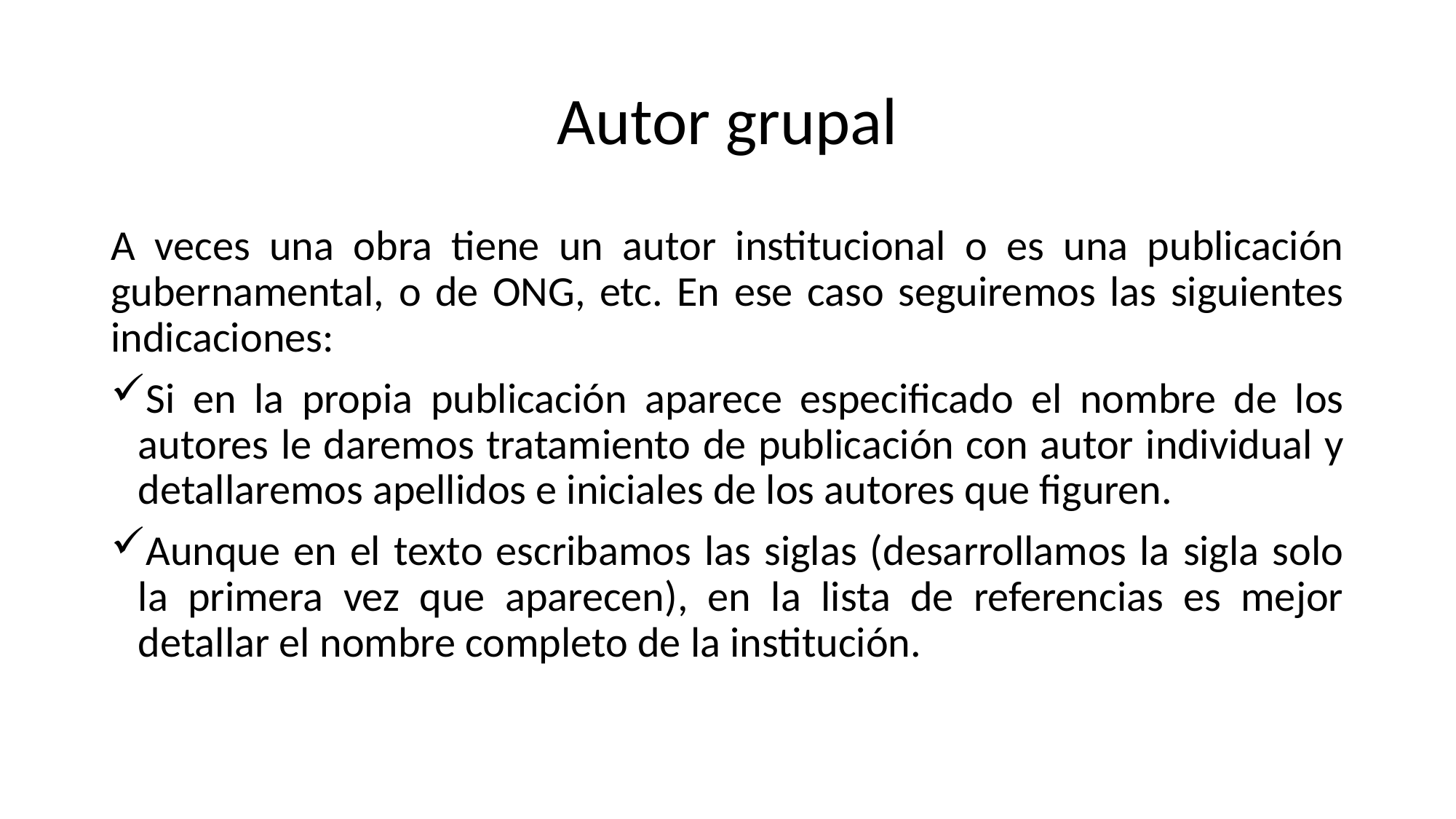

# Autor grupal
A veces una obra tiene un autor institucional o es una publicación gubernamental, o de ONG, etc. En ese caso seguiremos las siguientes indicaciones:
Si en la propia publicación aparece especificado el nombre de los autores le daremos tratamiento de publicación con autor individual y detallaremos apellidos e iniciales de los autores que figuren.
Aunque en el texto escribamos las siglas (desarrollamos la sigla solo la primera vez que aparecen), en la lista de referencias es mejor detallar el nombre completo de la institución.